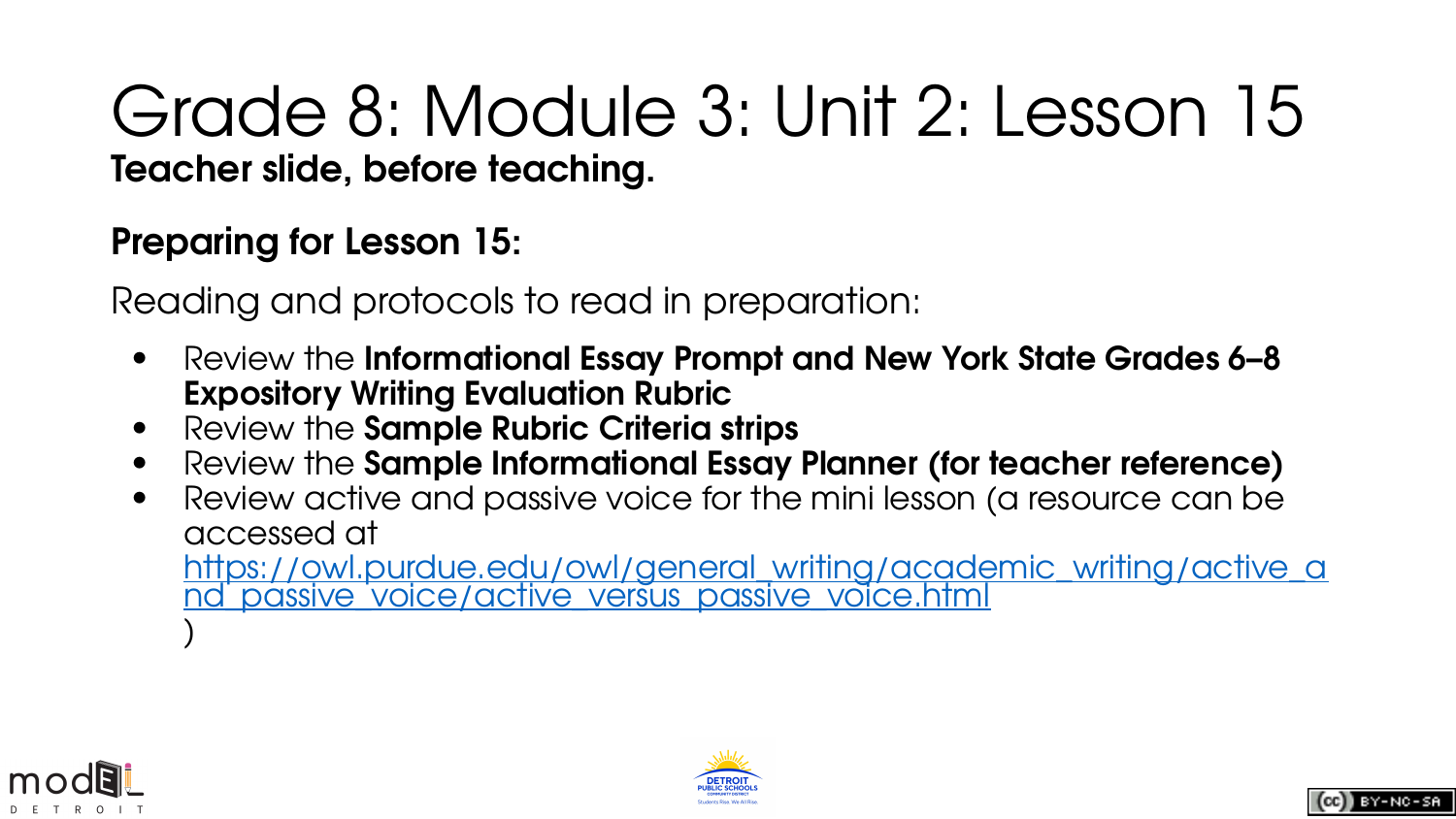

# Grade 8: Module 3: Unit 2: Lesson 15
Teacher slide, before teaching.

Preparing for Lesson 15:
Reading and protocols to read in preparation:
Review the Informational Essay Prompt and New York State Grades 6–8 Expository Writing Evaluation Rubric
Review the Sample Rubric Criteria strips
Review the Sample Informational Essay Planner (for teacher reference)
Review active and passive voice for the mini lesson (a resource can be accessed at
https://owl.purdue.edu/owl/general_writing/academic_writing/active_and_passive_voice/active_versus_passive_voice.html)